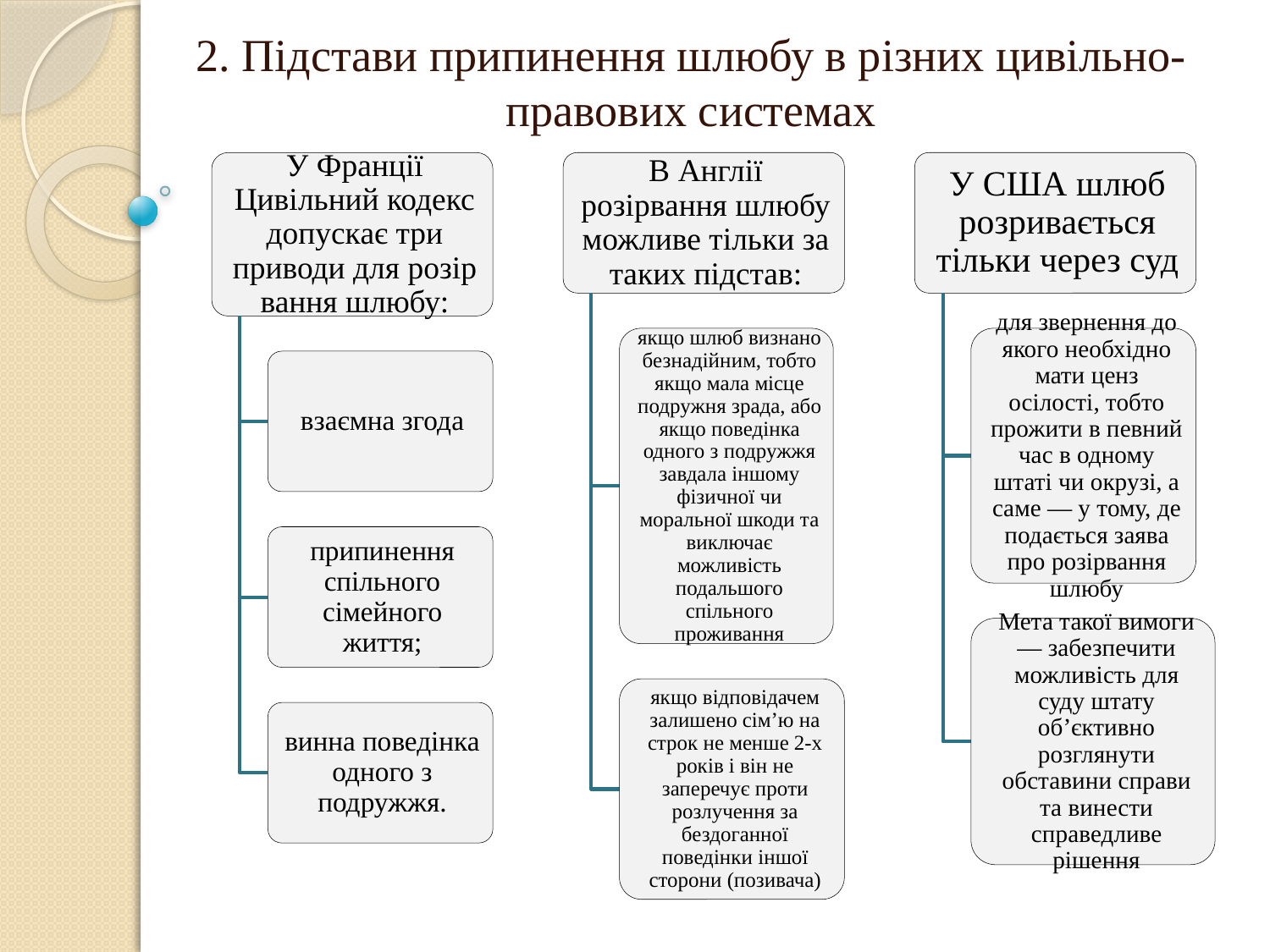

2. Підстави припинення шлюбу в різних цивільно-правових системах

У Франції Цивільний кодекс допускає три приводи для розір­вання шлюбу:
взаємна згода
припинення спільного сімейного життя;
винна поведінка одного з подружжя.
В Англії розірвання шлюбу можливе тільки за таких підстав:
якщо шлюб визнано безнадійним, тобто якщо мала місце подруж­ня зрада, або якщо поведінка одного з подружжя завдала іншому фізичної чи моральної шкоди та виключає можливість подальшого спільного проживання
якщо відповідачем залишено сім’ю на строк не менше 2-х років і він не заперечує проти розлучення за бездоганної поведінки іншої сторони (позивача)
У США шлюб розривається тільки через суд
для звернення до якого необхідно мати ценз осілості, тобто прожити в певний час в одному штаті чи окрузі, а саме — у тому, де подається заява про розірвання шлюбу
Мета такої вимоги — забезпечити можливість для суду штату об’єктивно розглянути обставини справи та винести справедливе рішення